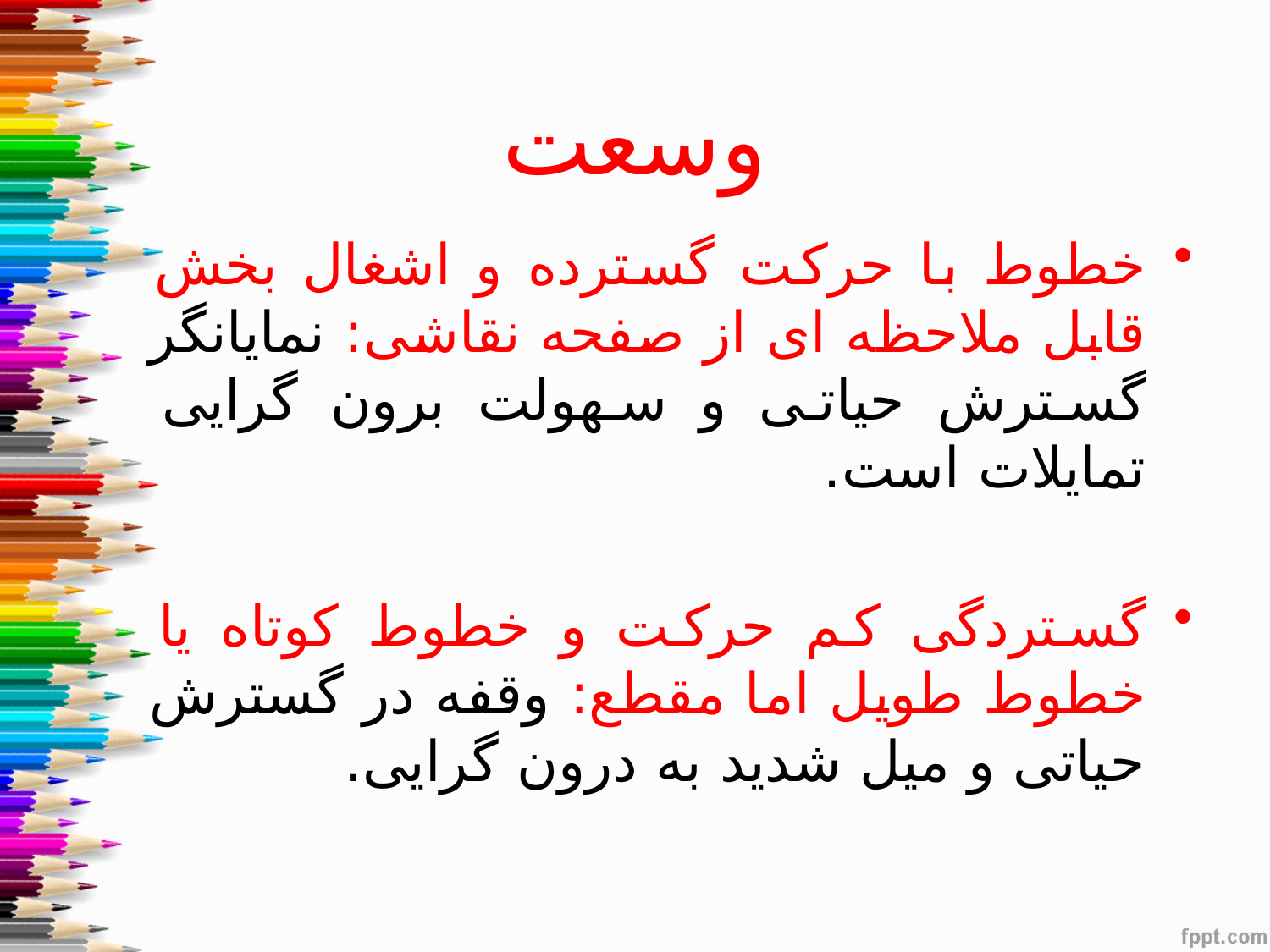

# وسعت
خطوط با حرکت گسترده و اشغال بخش قابل ملاحظه ای از صفحه نقاشی: نمایانگر گسترش حیاتی و سهولت برون گرایی تمایلات است.

گستردگی کم حرکت و خطوط کوتاه یا خطوط طویل اما مقطع: وقفه در گسترش حیاتی و میل شدید به درون گرایی.